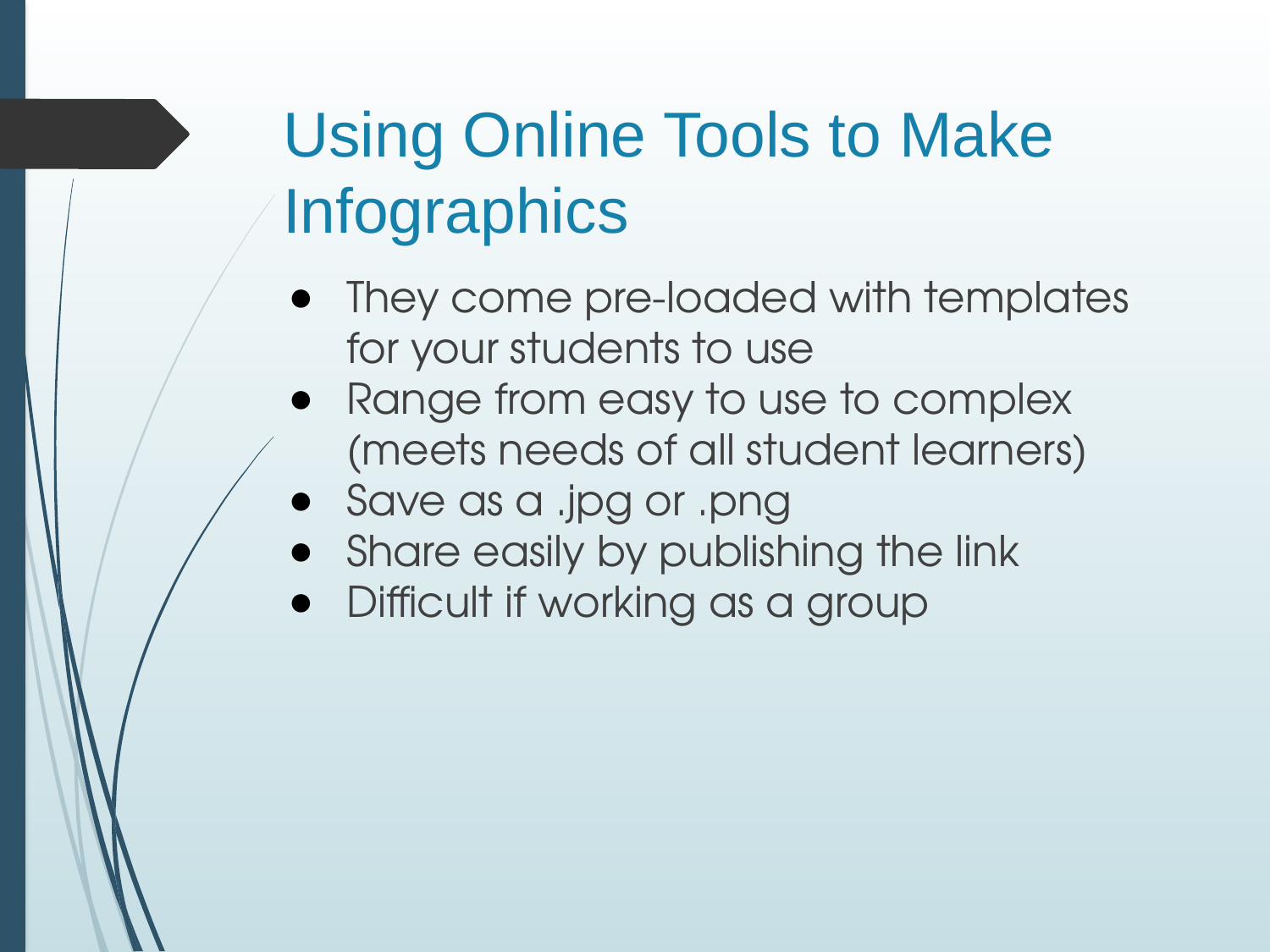

# Using Online Tools to Make Infographics
They come pre-loaded with templates for your students to use
Range from easy to use to complex (meets needs of all student learners)
Save as a .jpg or .png
Share easily by publishing the link
Difficult if working as a group